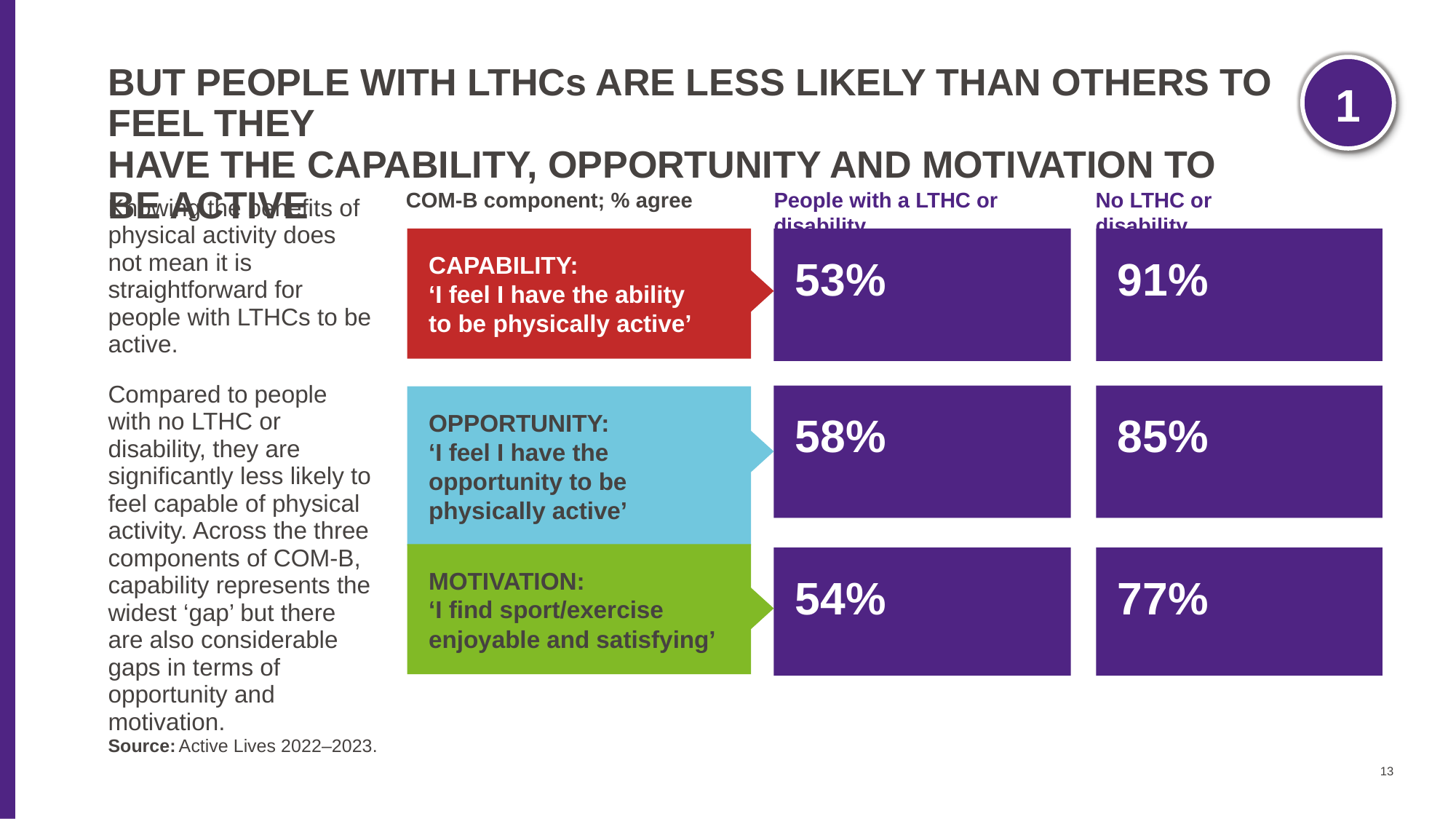

1
BUT PEOPLE WITH LTHCs ARE LESS LIKELY THAN OTHERS TO FEEL THEY
HAVE THE CAPABILITY, OPPORTUNITY AND MOTIVATION TO BE ACTIVE
COM-B component; % agree
People with a LTHC or disability
No LTHC or disability
Knowing the benefits of physical activity does not mean it is straightforward for people with LTHCs to be active.
Compared to people with no LTHC or disability, they are significantly less likely to feel capable of physical activity. Across the three components of COM-B, capability represents the widest ‘gap’ but there are also considerable gaps in terms of opportunity and motivation.
53%
91%
CAPABILITY:
‘I feel I have the ability
to be physically active’

58%
85%
OPPORTUNITY:
‘I feel I have the opportunity to be physically active’

MOTIVATION:
‘I find sport/exercise enjoyable and satisfying’
54%
77%

Source: Active Lives 2022–2023.